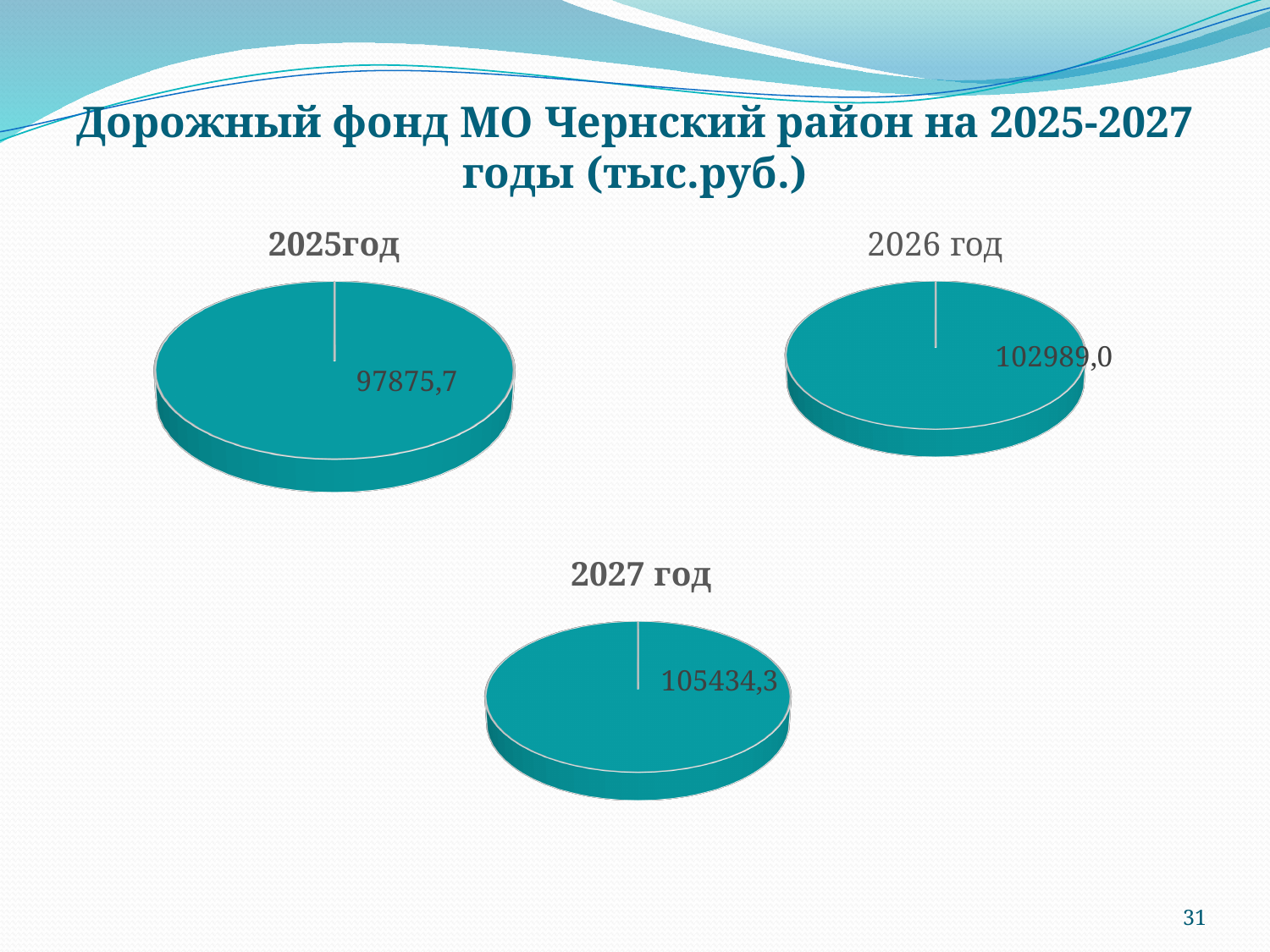

# Дорожный фонд МО Чернский район на 2025-2027 годы (тыс.руб.)

[unsupported chart]

[unsupported chart]

[unsupported chart]

31